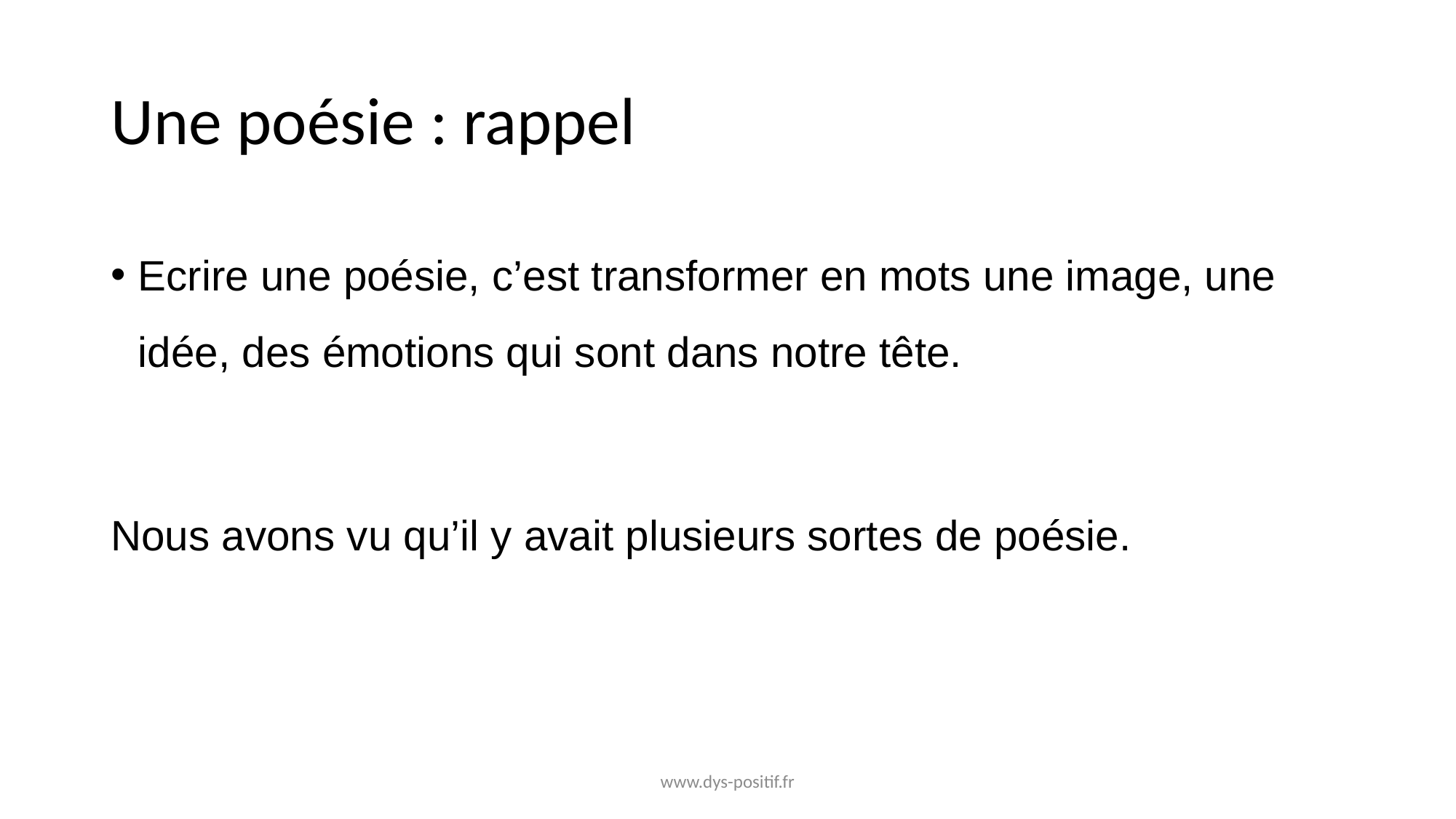

# Une poésie : rappel
Ecrire une poésie, c’est transformer en mots une image, une idée, des émotions qui sont dans notre tête.

Nous avons vu qu’il y avait plusieurs sortes de poésie.

www.dys-positif.fr